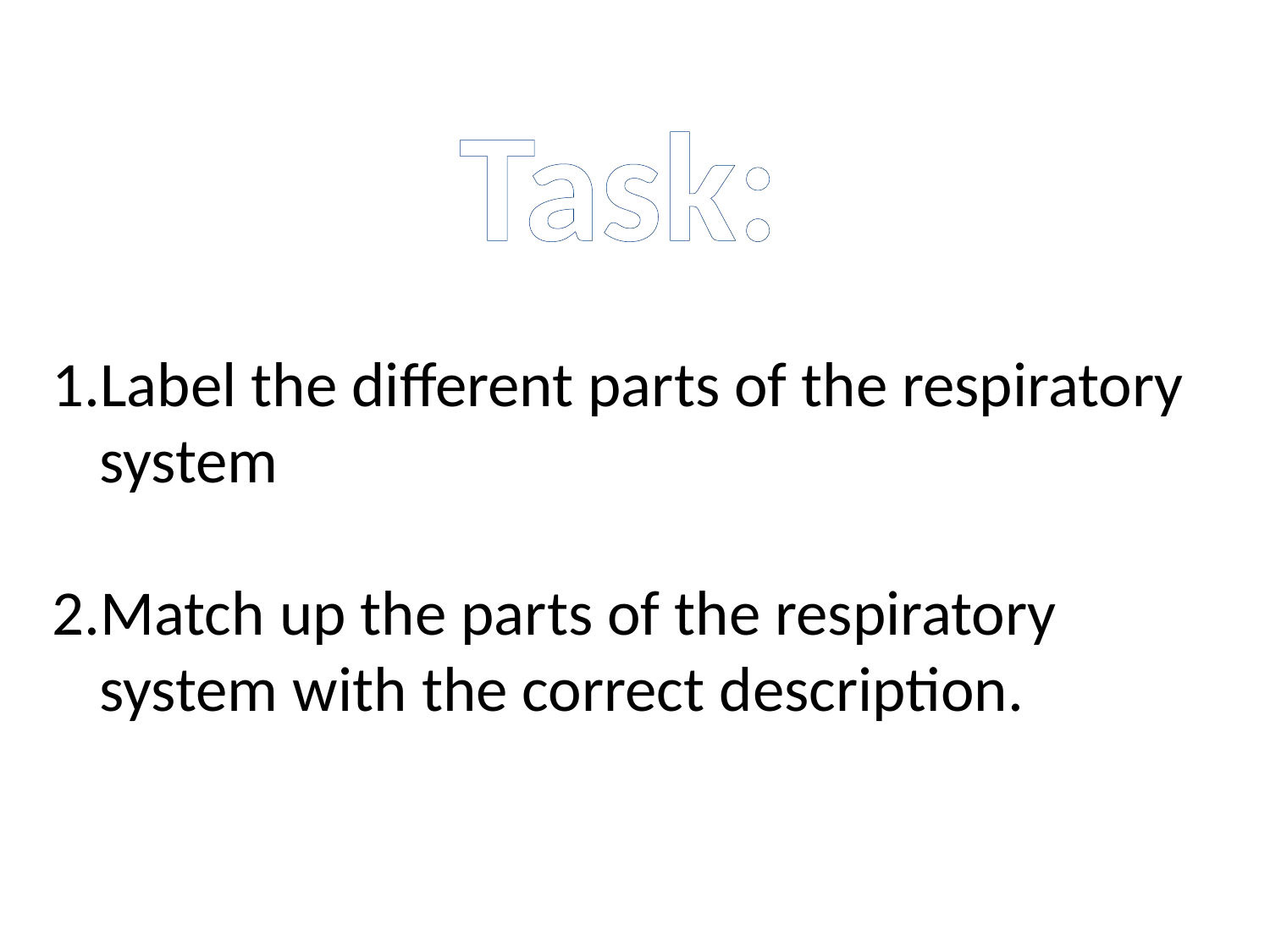

Task:
Label the different parts of the respiratory system

Match up the parts of the respiratory system with the correct description.